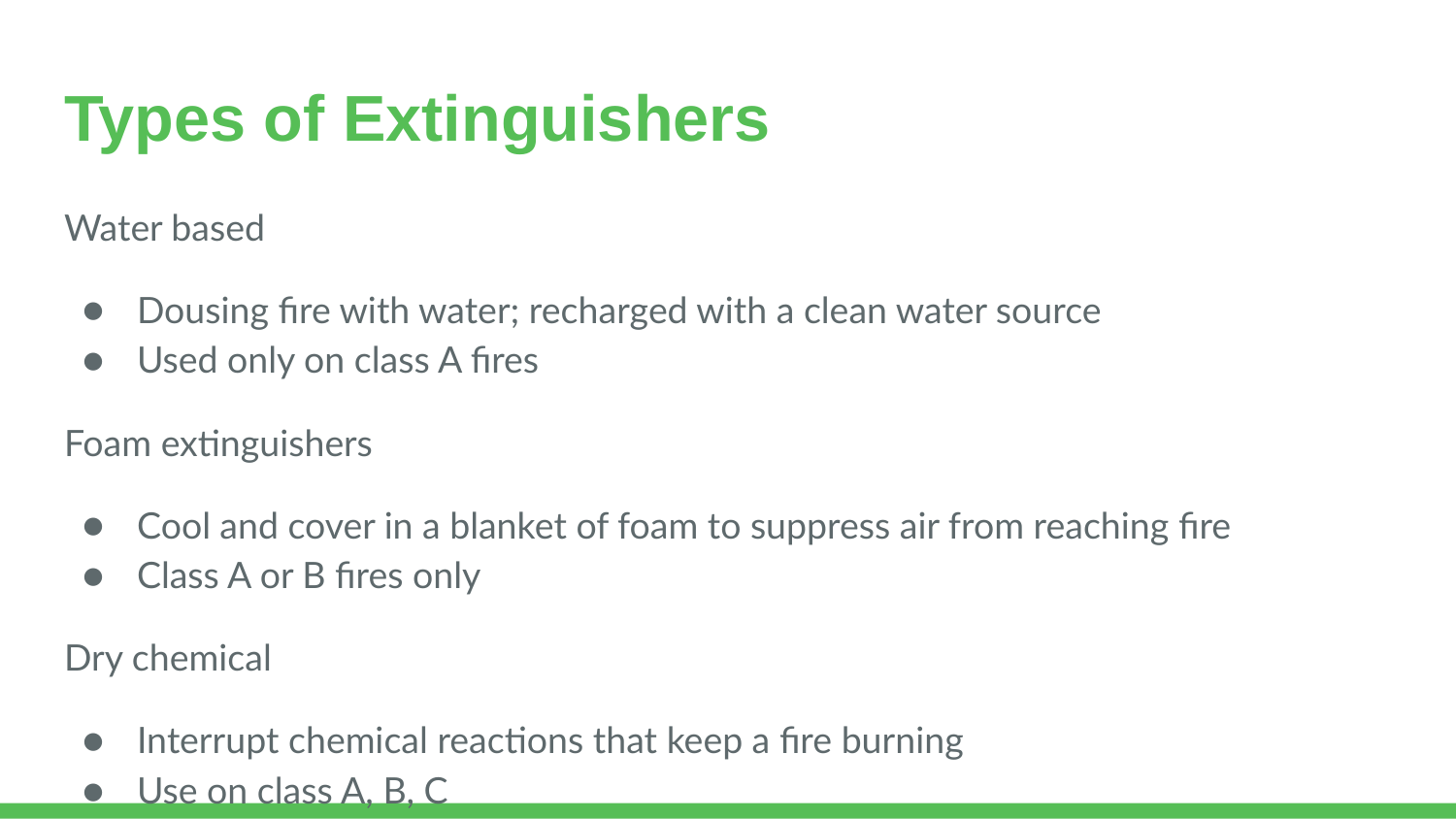

# Types of Extinguishers
Water based
Dousing fire with water; recharged with a clean water source
Used only on class A fires
Foam extinguishers
Cool and cover in a blanket of foam to suppress air from reaching fire
Class A or B fires only
Dry chemical
Interrupt chemical reactions that keep a fire burning
Use on class A, B, C